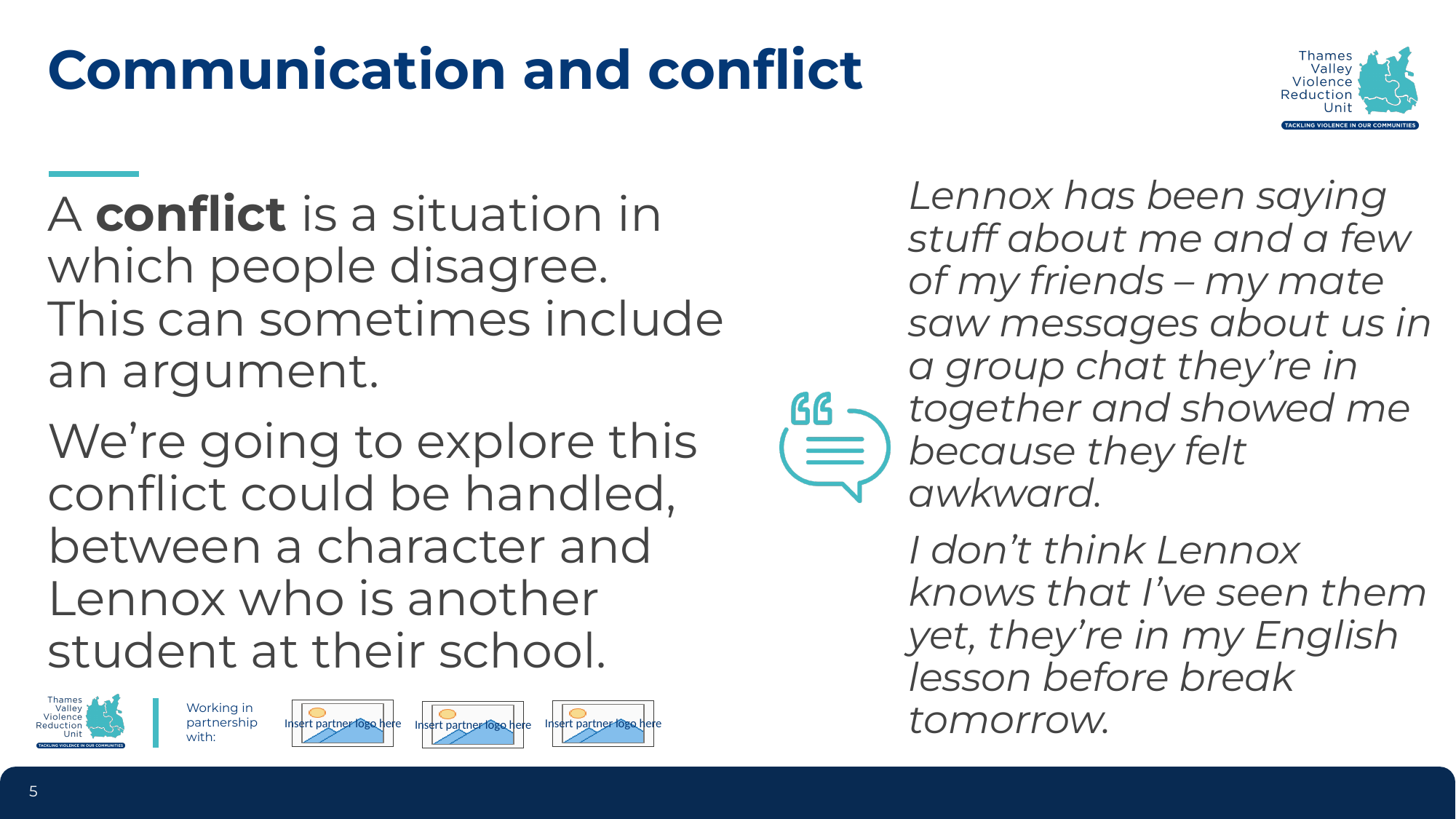

# Communication and conflict
Lennox has been saying stuff about me and a few of my friends – my mate saw messages about us in a group chat they’re in together and showed me because they felt awkward.
I don’t think Lennox knows that I’ve seen them yet, they’re in my English lesson before break tomorrow.
A conflict is a situation in which people disagree.
This can sometimes include an argument.
We’re going to explore this conflict could be handled, between a character and Lennox who is another student at their school.

5